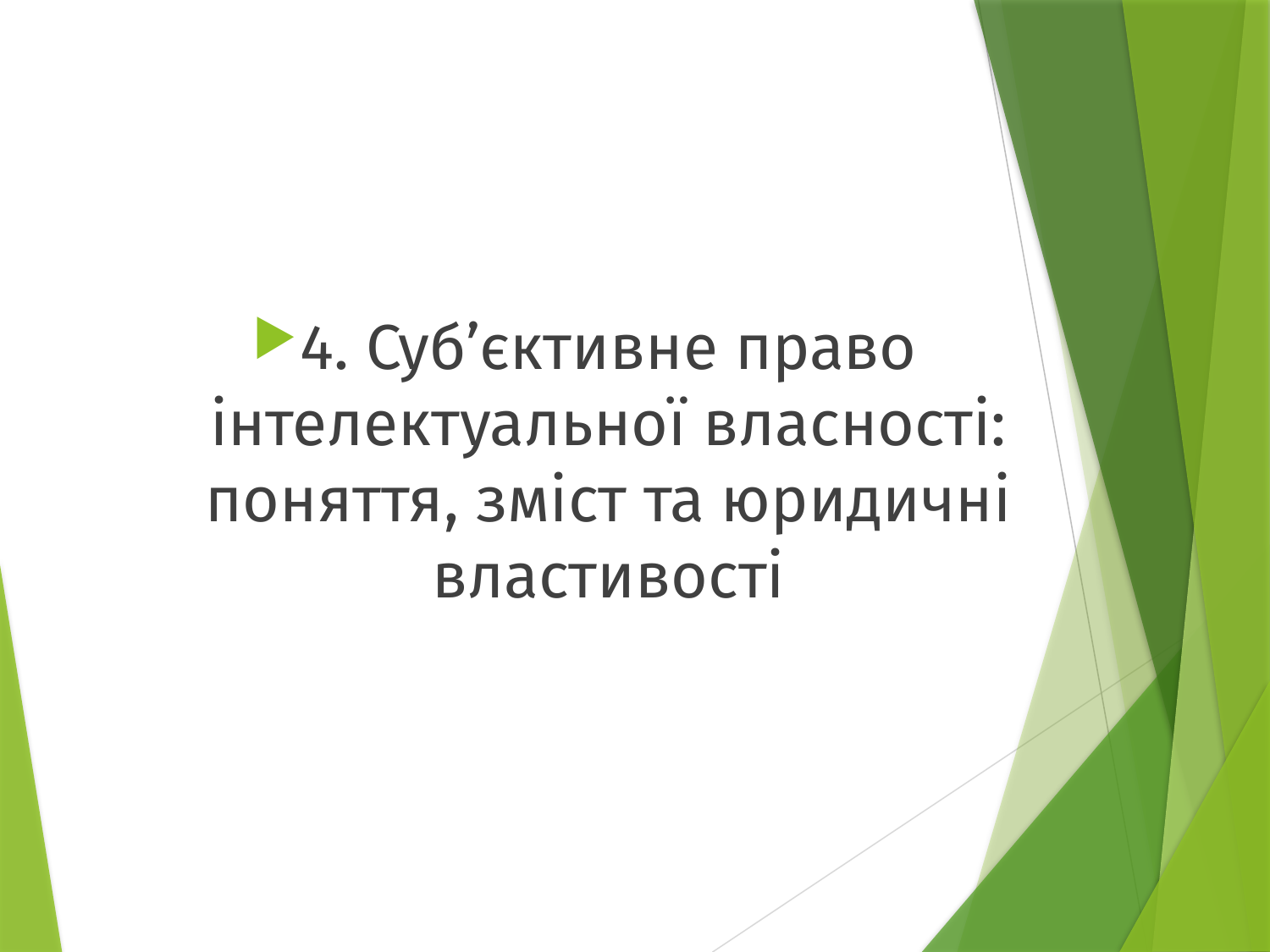

4. Суб’єктивне право інтелектуальної власності: поняття, зміст та юридичні властивості